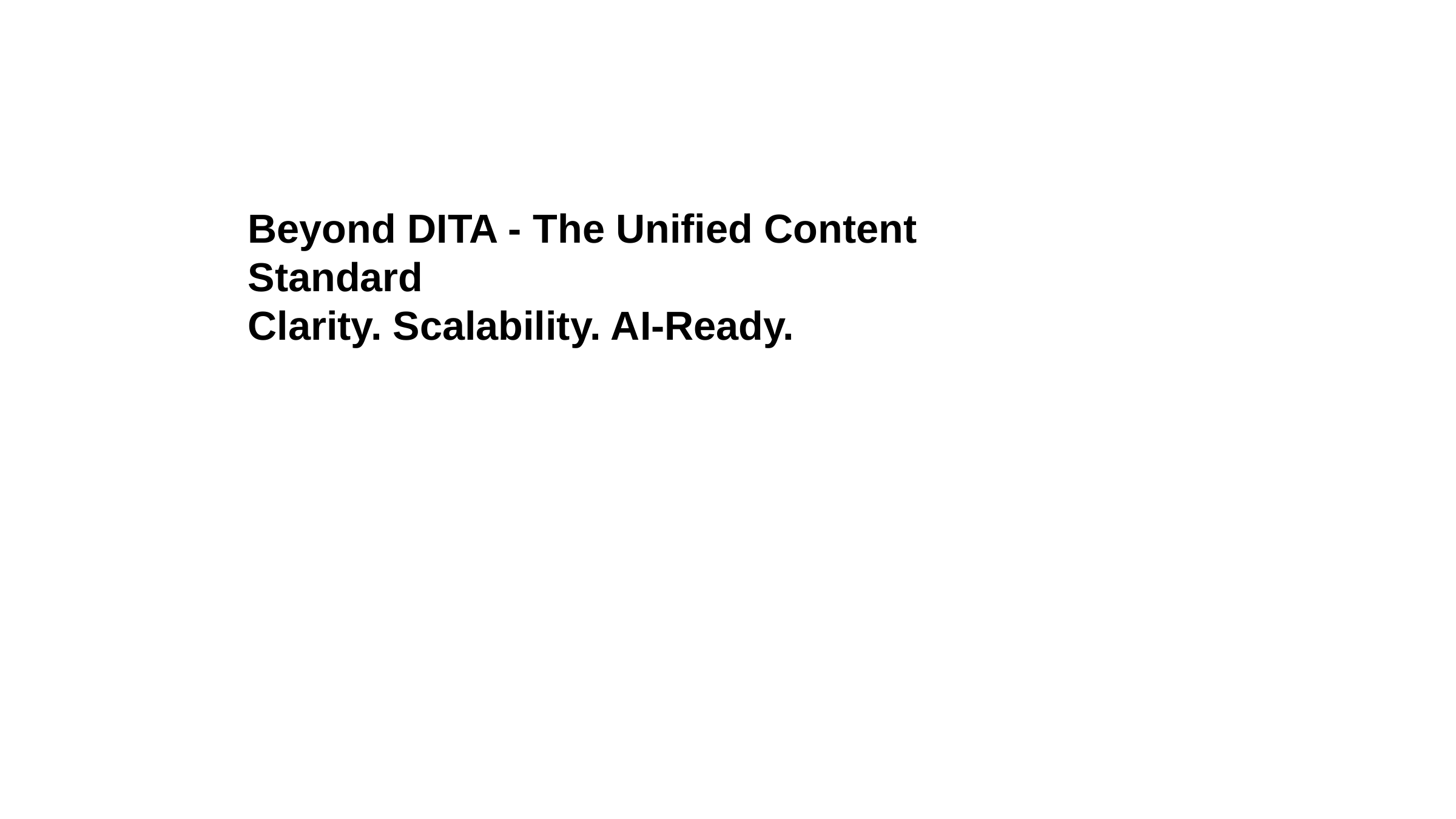

Beyond DITA - The Unified Content Standard
Clarity. Scalability. AI-Ready.